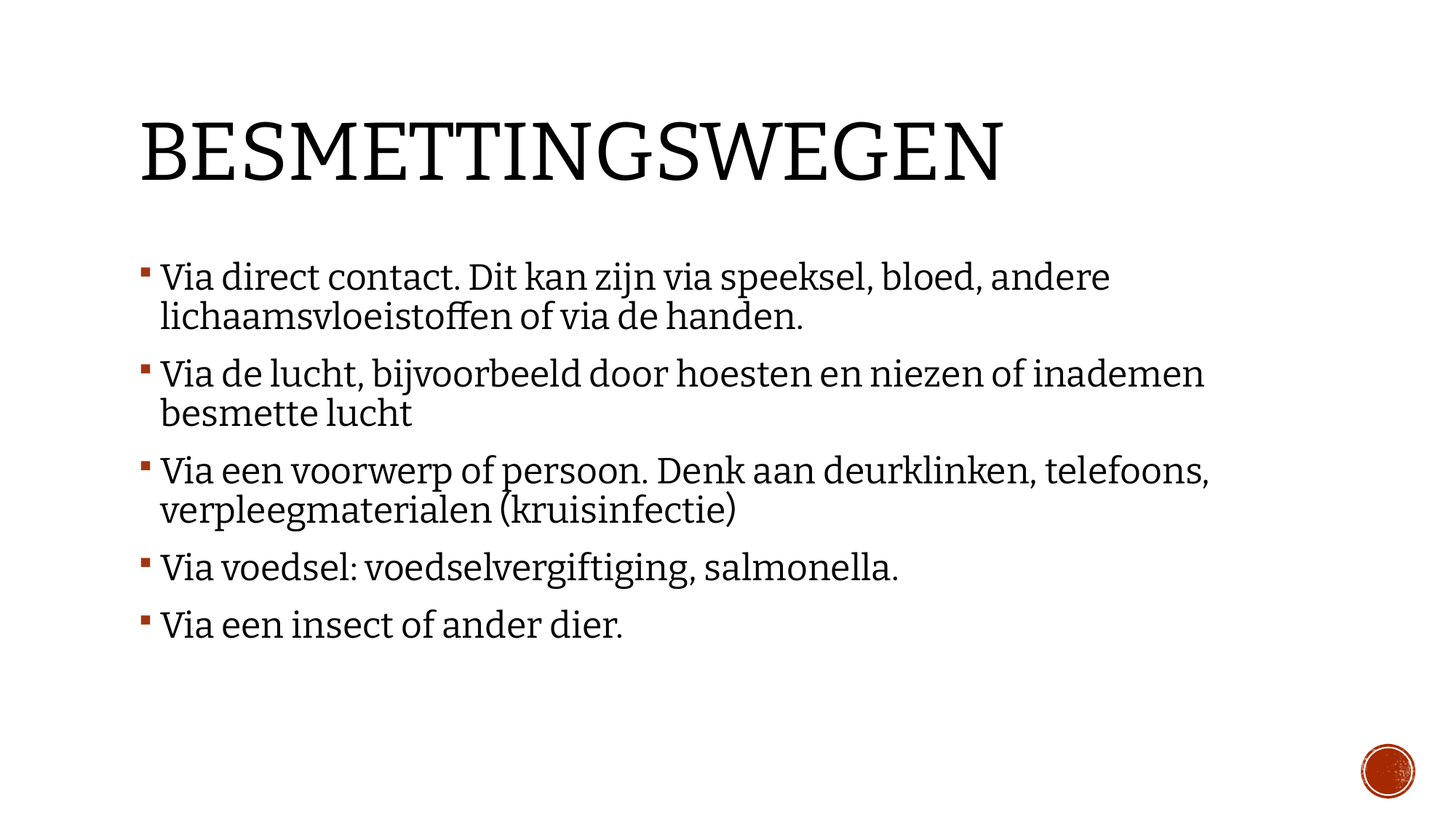

# Besmettingswegen
Via direct contact. Dit kan zijn via speeksel, bloed, andere lichaamsvloeistoffen of via de handen.
Via de lucht, bijvoorbeeld door hoesten en niezen of inademen besmette lucht
Via een voorwerp of persoon. Denk aan deurklinken, telefoons, verpleegmaterialen (kruisinfectie)
Via voedsel: voedselvergiftiging, salmonella.
Via een insect of ander dier.